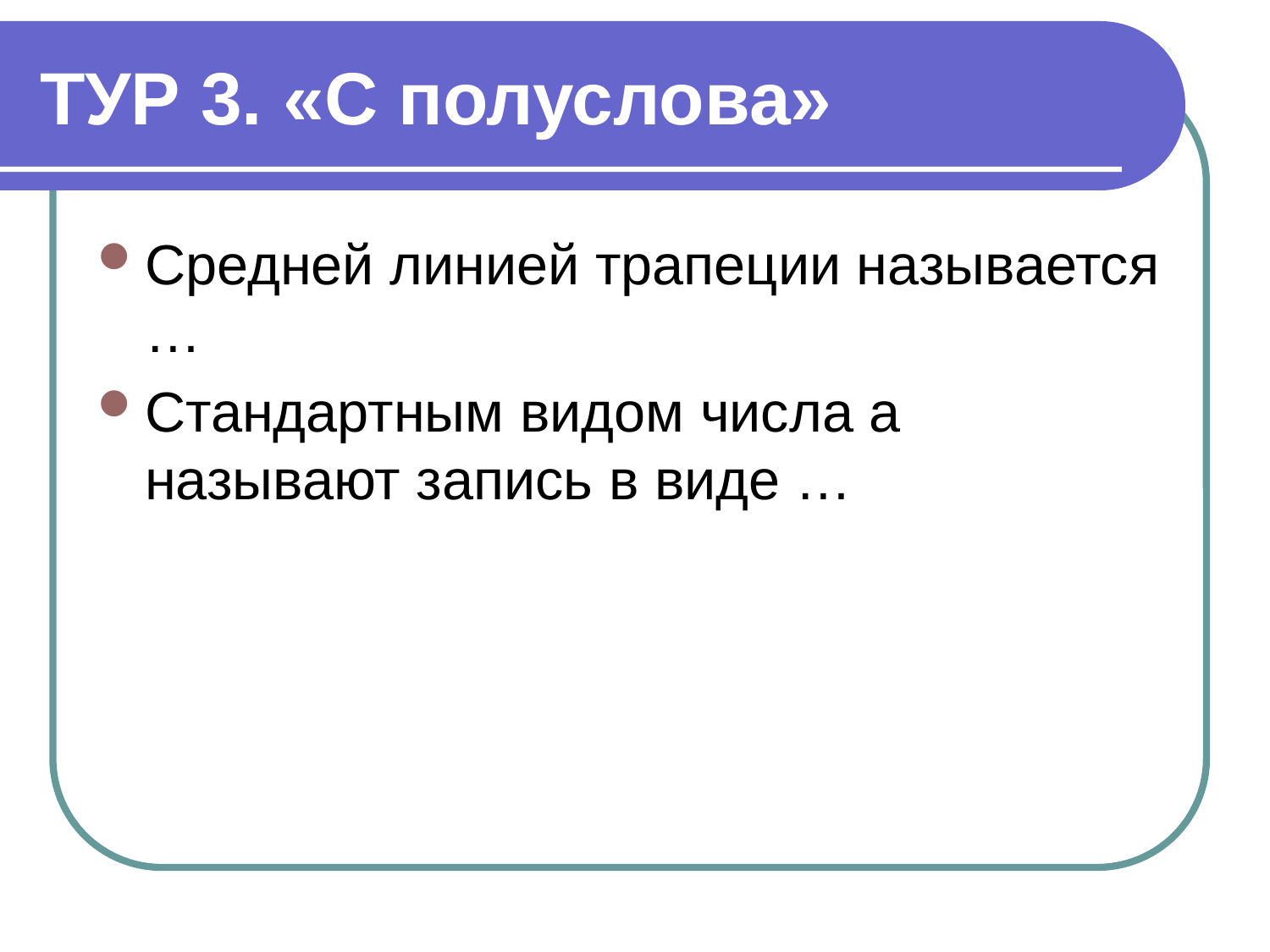

# ТУР 3. «С полуслова»
Средней линией трапеции называется …
Стандартным видом числа а называют запись в виде …